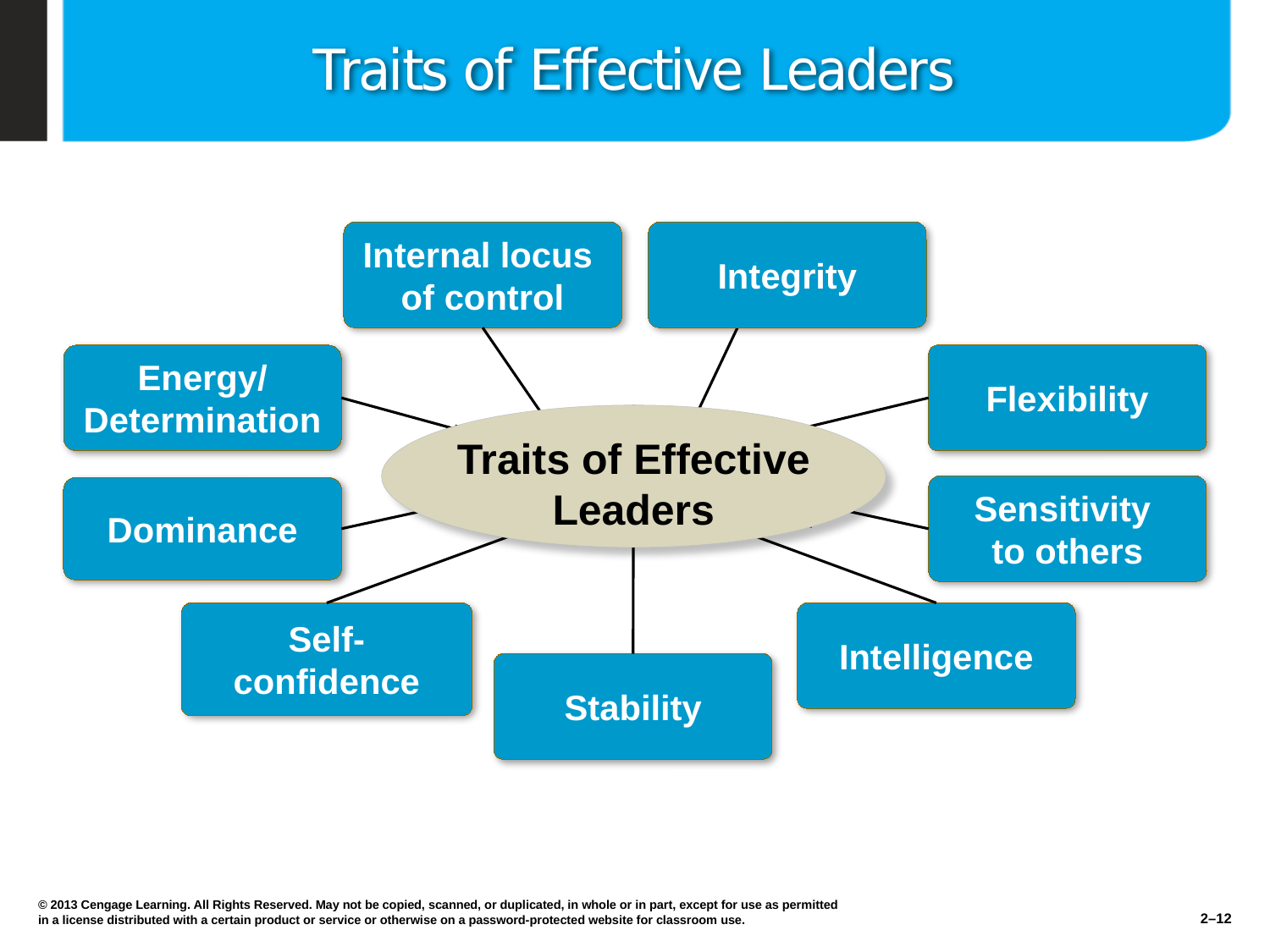

# Traits of Effective Leaders
Internal locus
of control
Integrity
Energy/
Determination
Flexibility
Traits of Effective Leaders
Sensitivity
to others
Dominance
Self-confidence
Intelligence
Stability
© 2013 Cengage Learning. All Rights Reserved. May not be copied, scanned, or duplicated, in whole or in part, except for use as permitted in a license distributed with a certain product or service or otherwise on a password-protected website for classroom use.
2–12